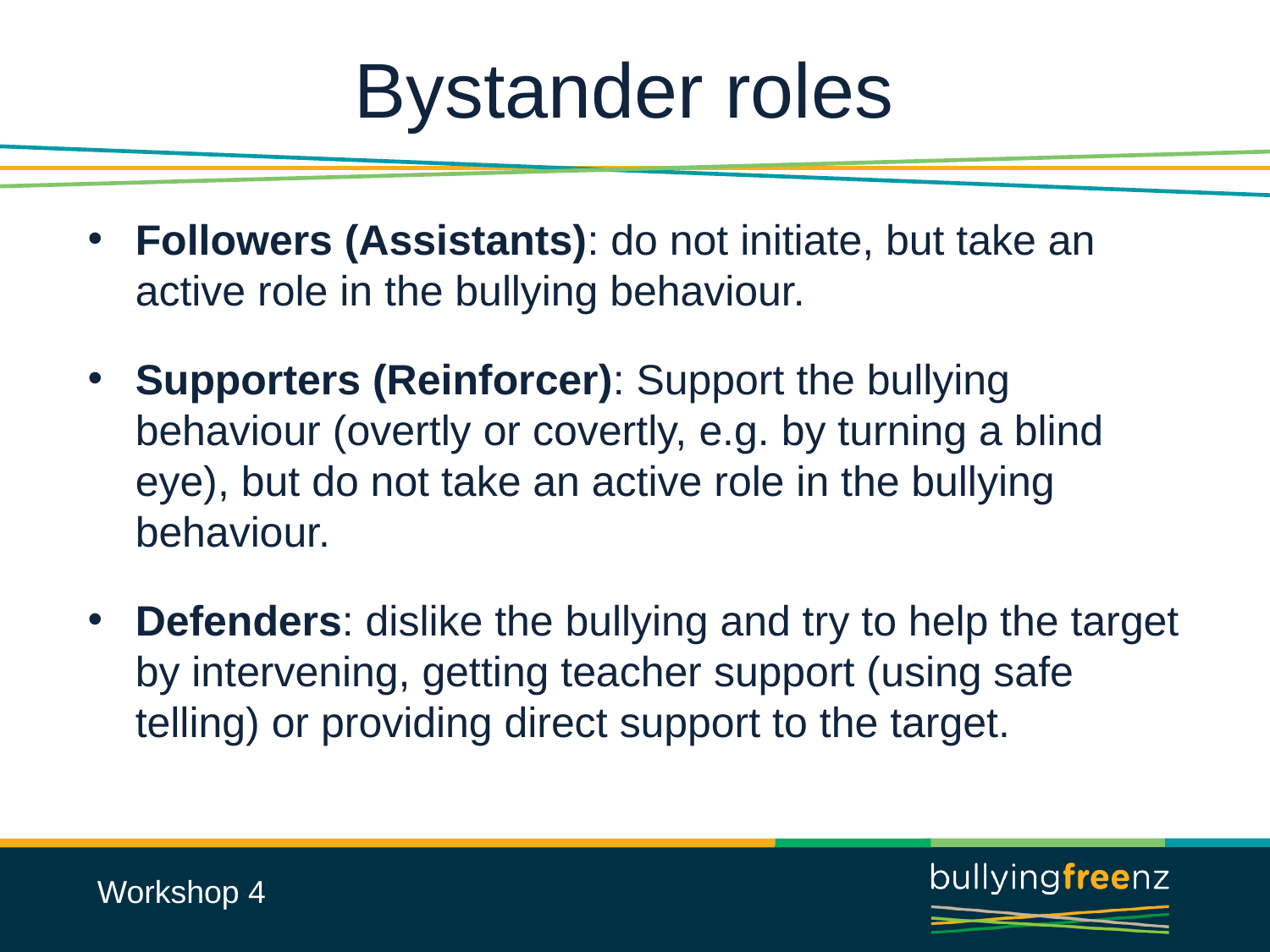

# Bystander roles
Followers (Assistants): do not initiate, but take an active role in the bullying behaviour.

Supporters (Reinforcer): Support the bullying behaviour (overtly or covertly, e.g. by turning a blind eye), but do not take an active role in the bullying behaviour.

Defenders: dislike the bullying and try to help the target by intervening, getting teacher support (using safe telling) or providing direct support to the target.
Workshop 4